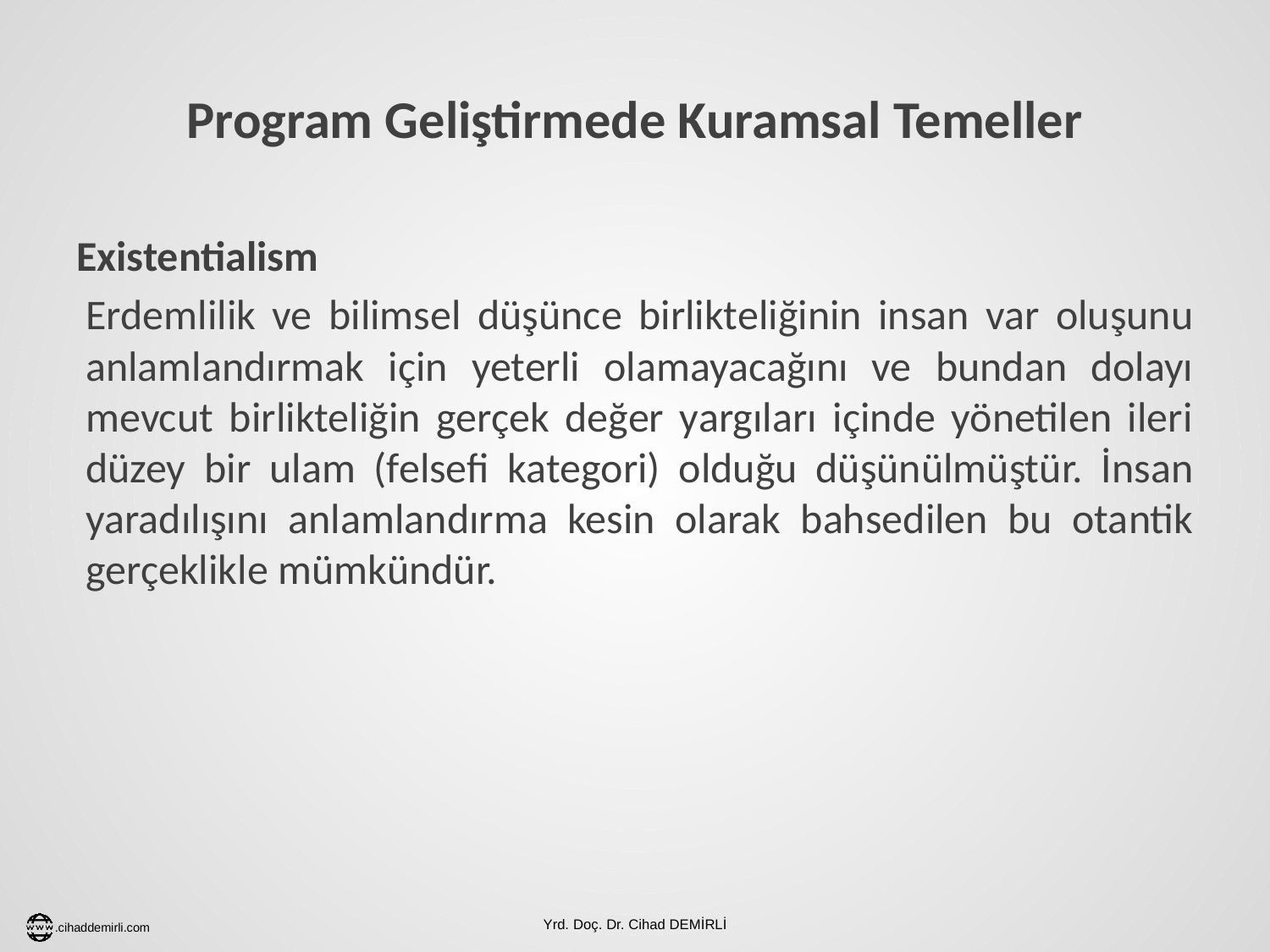

# Program Geliştirmede Kuramsal Temeller
Existentialism
Erdemlilik ve bilimsel düşünce birlikteliğinin insan var oluşunu anlamlandırmak için yeterli olamayacağını ve bundan dolayı mevcut birlikteliğin gerçek değer yargıları içinde yönetilen ileri düzey bir ulam (felsefi kategori) olduğu düşünülmüştür. İnsan yaradılışını anlamlandırma kesin olarak bahsedilen bu otantik gerçeklikle mümkündür.